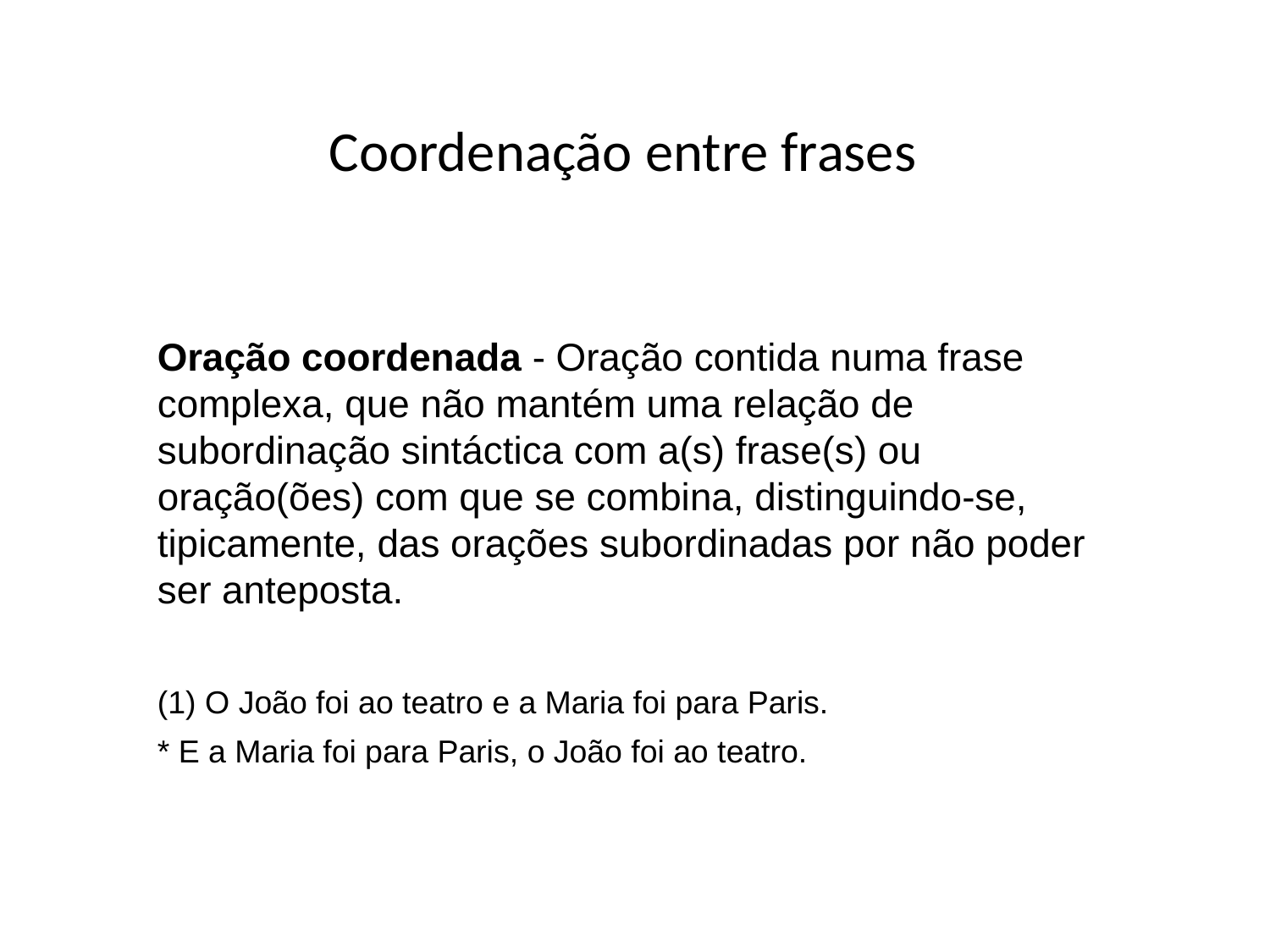

Coordenação entre frases
Oração coordenada - Oração contida numa frase complexa, que não mantém uma relação de subordinação sintáctica com a(s) frase(s) ou oração(ões) com que se combina, distinguindo-se, tipicamente, das orações subordinadas por não poder ser anteposta.
O João foi ao teatro e a Maria foi para Paris.
* E a Maria foi para Paris, o João foi ao teatro.